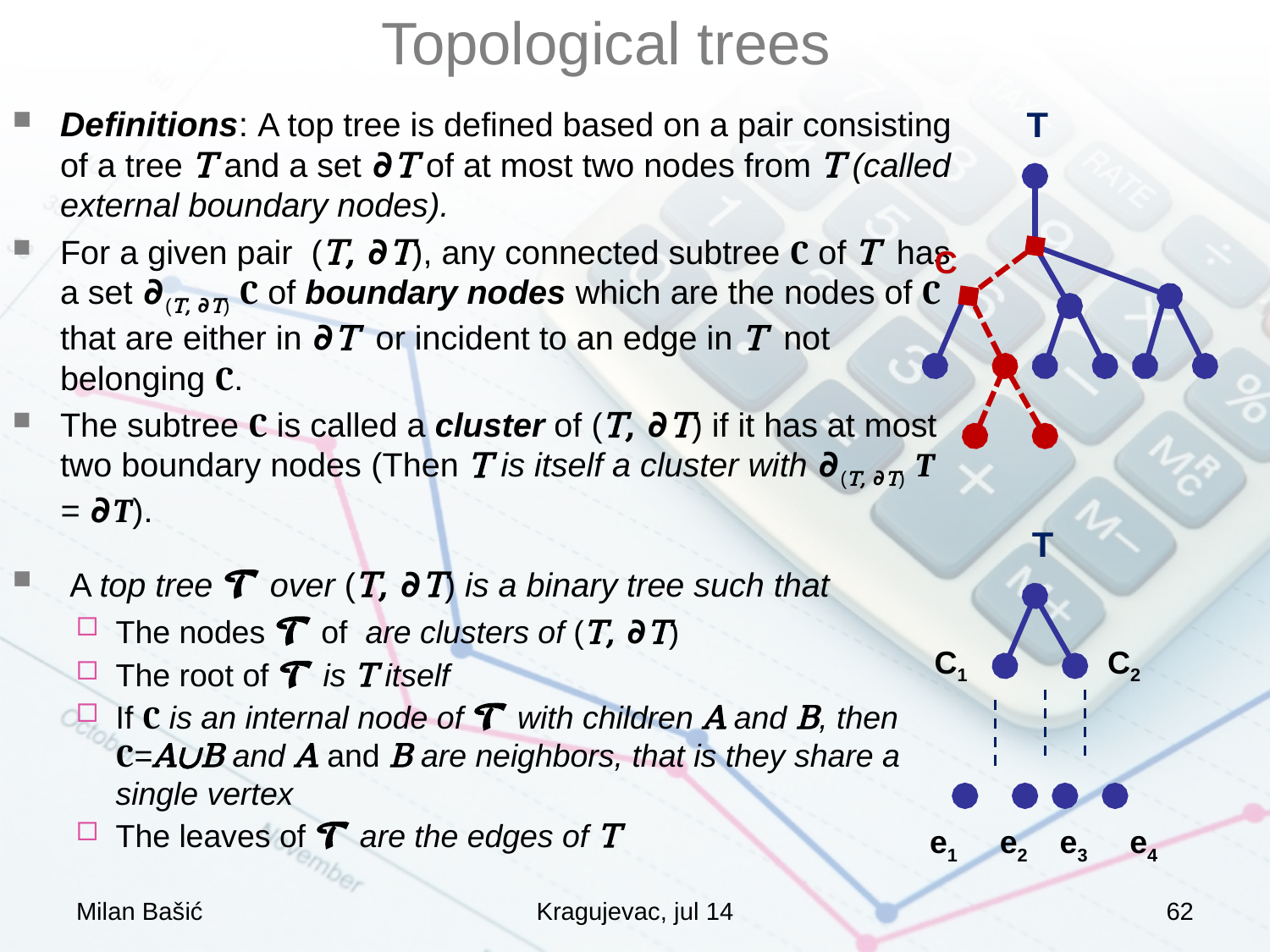

# Topological trees
Definitions: A top tree is defined based on a pair consisting of a tree T and a set 𝟃T of at most two nodes from T (called external boundary nodes).
For a given pair  (T, 𝟃T), any connected subtree C of T  has a set 𝟃(T, 𝟃T) C of boundary nodes which are the nodes of C that are either in 𝟃T  or incident to an edge in T  not belonging C.
The subtree C is called a cluster of (T, 𝟃T) if it has at most two boundary nodes (Then T is itself a cluster with 𝟃(T, 𝟃T) T = 𝟃T).

T

C

T

 A top tree 𝓣 over (T, 𝟃T) is a binary tree such that
The nodes 𝓣 of  are clusters of (T, 𝟃T)
The root of 𝓣 is T itself
If C is an internal node of 𝓣 with children A and B, then C=A∪B and A and B are neighbors, that is they share a single vertex
The leaves of 𝓣 are the edges of T

C1

C2

e1

e2

e3

e4

Milan Bašić
Kragujevac, jul 14
62